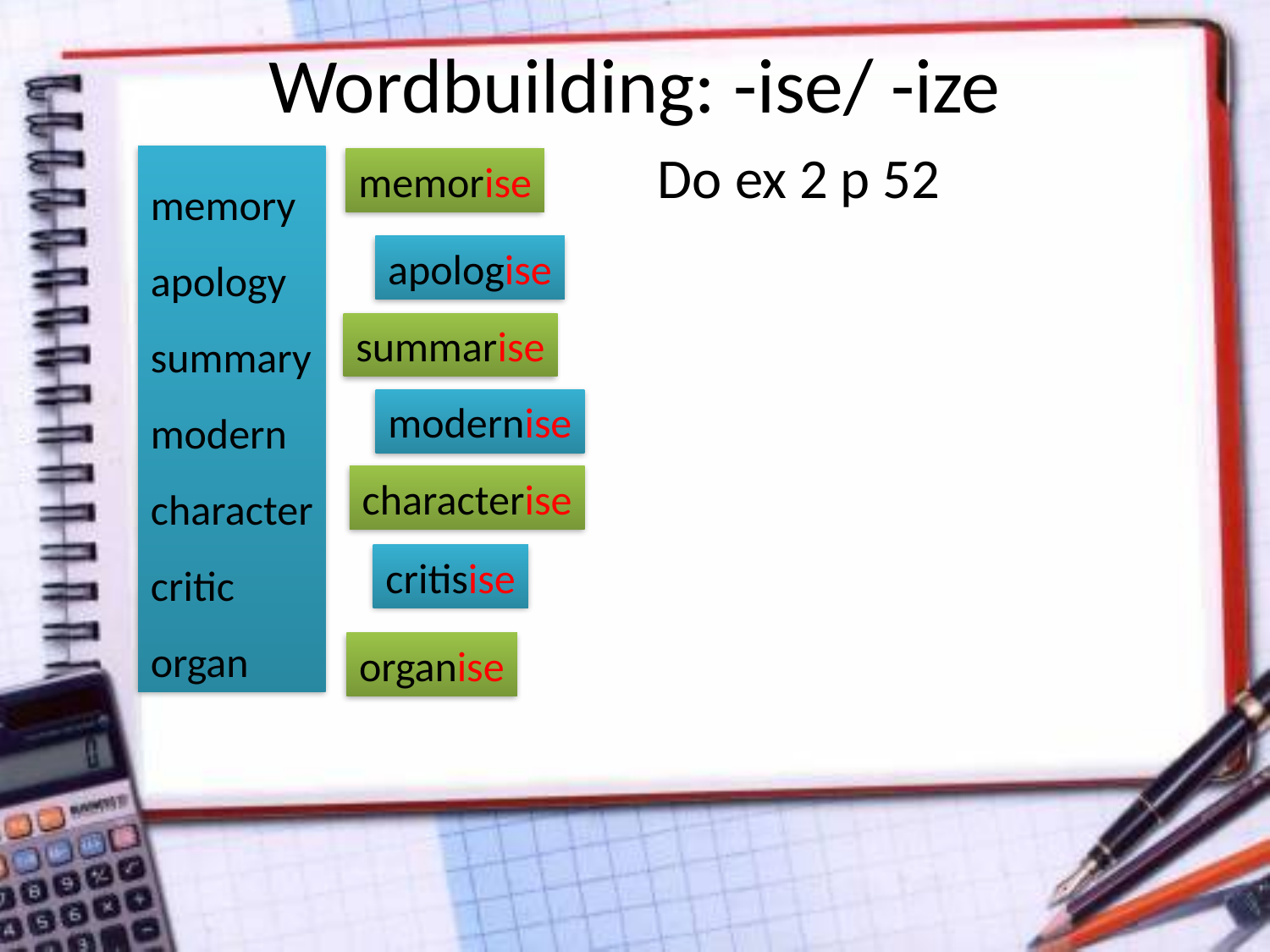

# Wordbuilding: -ise/ -ize
Do ex 2 p 52
memory
apology
summary
modern
character
critic
organ
memorise
apologise
summarise
modernise
characterise
critisise
organise